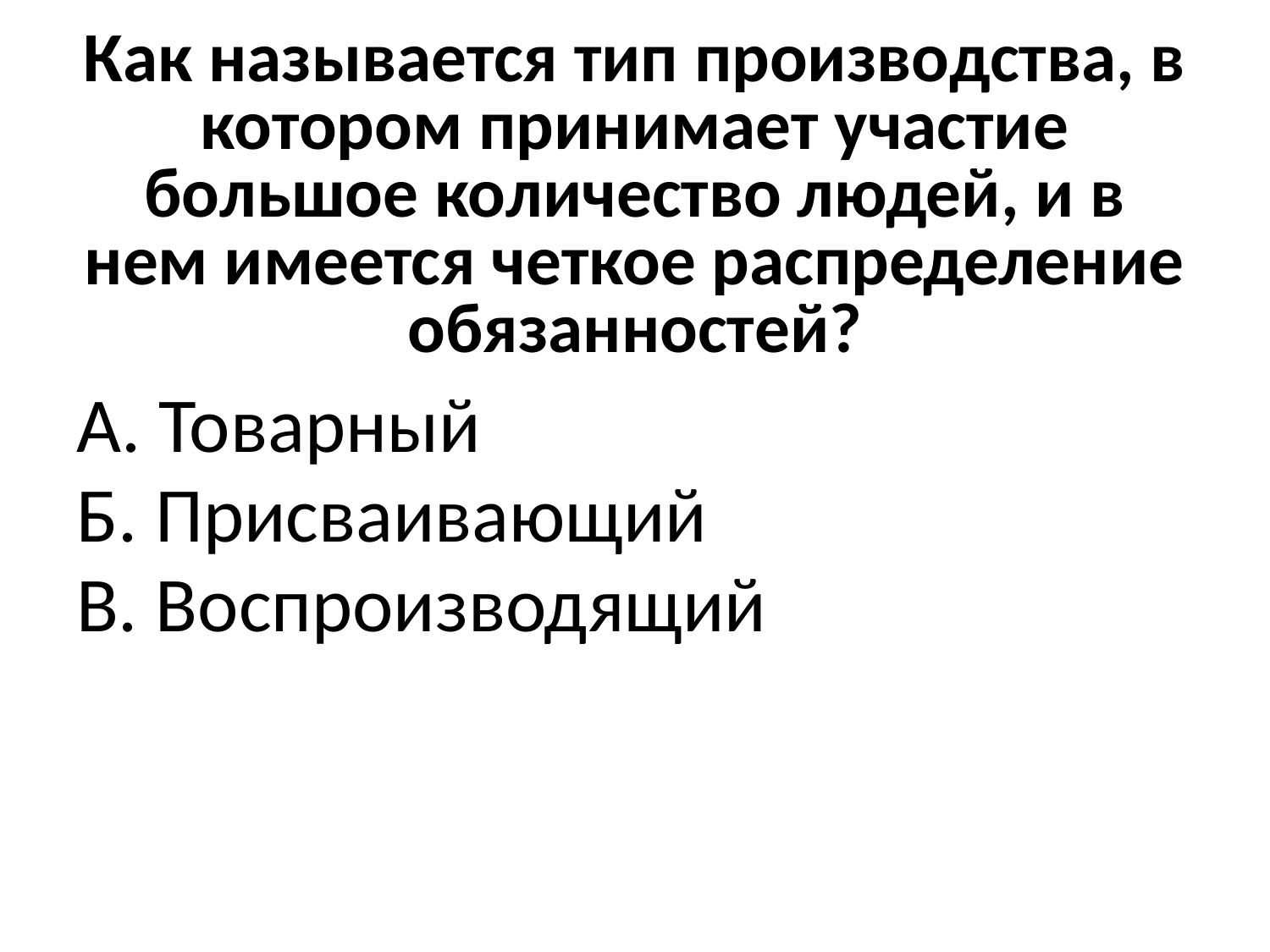

# Как называется тип производства, в котором принимает участие большое количество людей, и в нем имеется четкое распределение обязанностей?
А. Товарный
Б. Присваивающий
В. Воспроизводящий